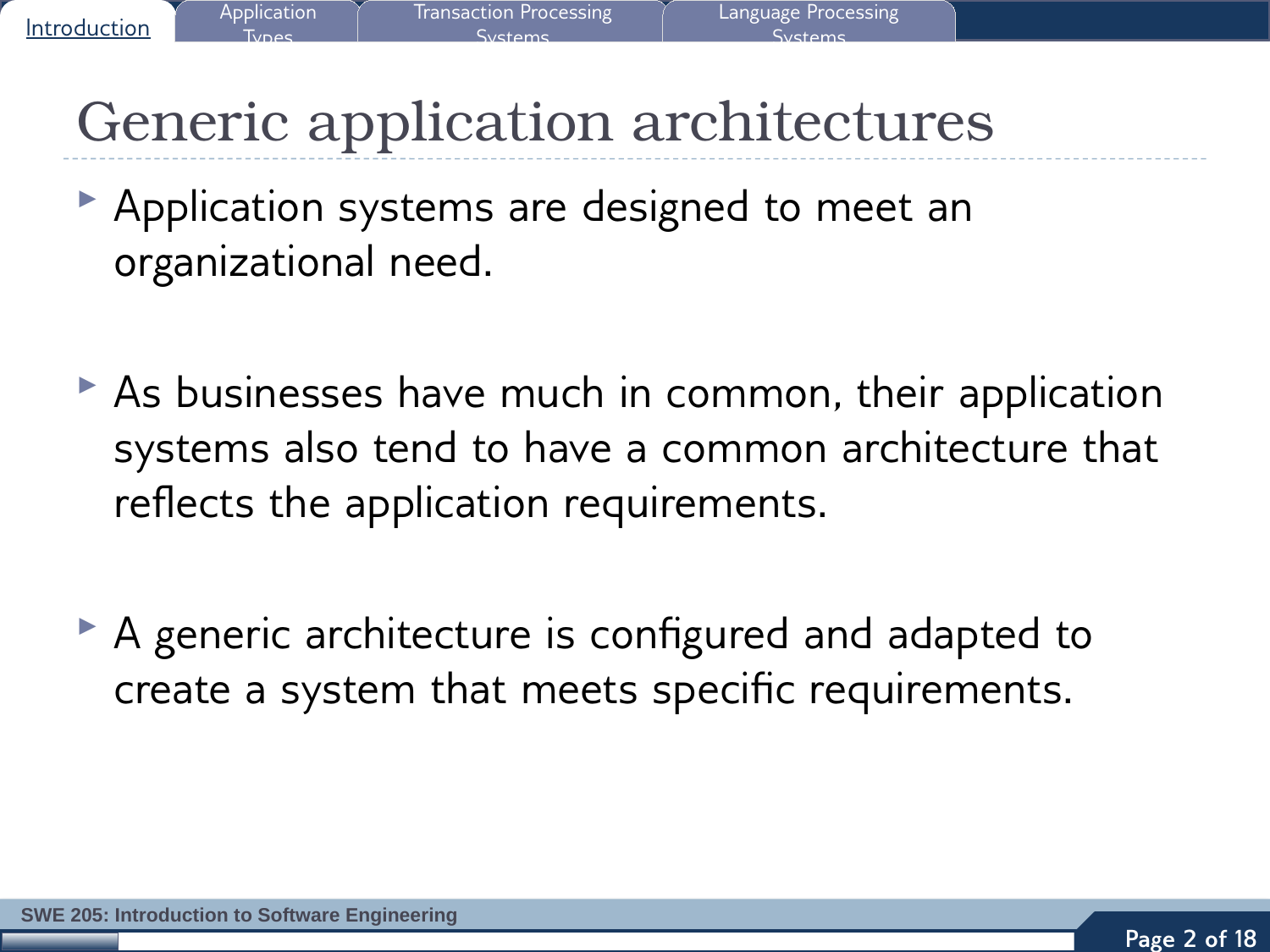

Introduction
Application Types
Transaction Processing Systems
Language Processing Systems
# Generic application architectures
Application systems are designed to meet an organizational need.

As businesses have much in common, their application systems also tend to have a common architecture that reflects the application requirements.

A generic architecture is configured and adapted to create a system that meets specific requirements.

2
Page 2 of 18